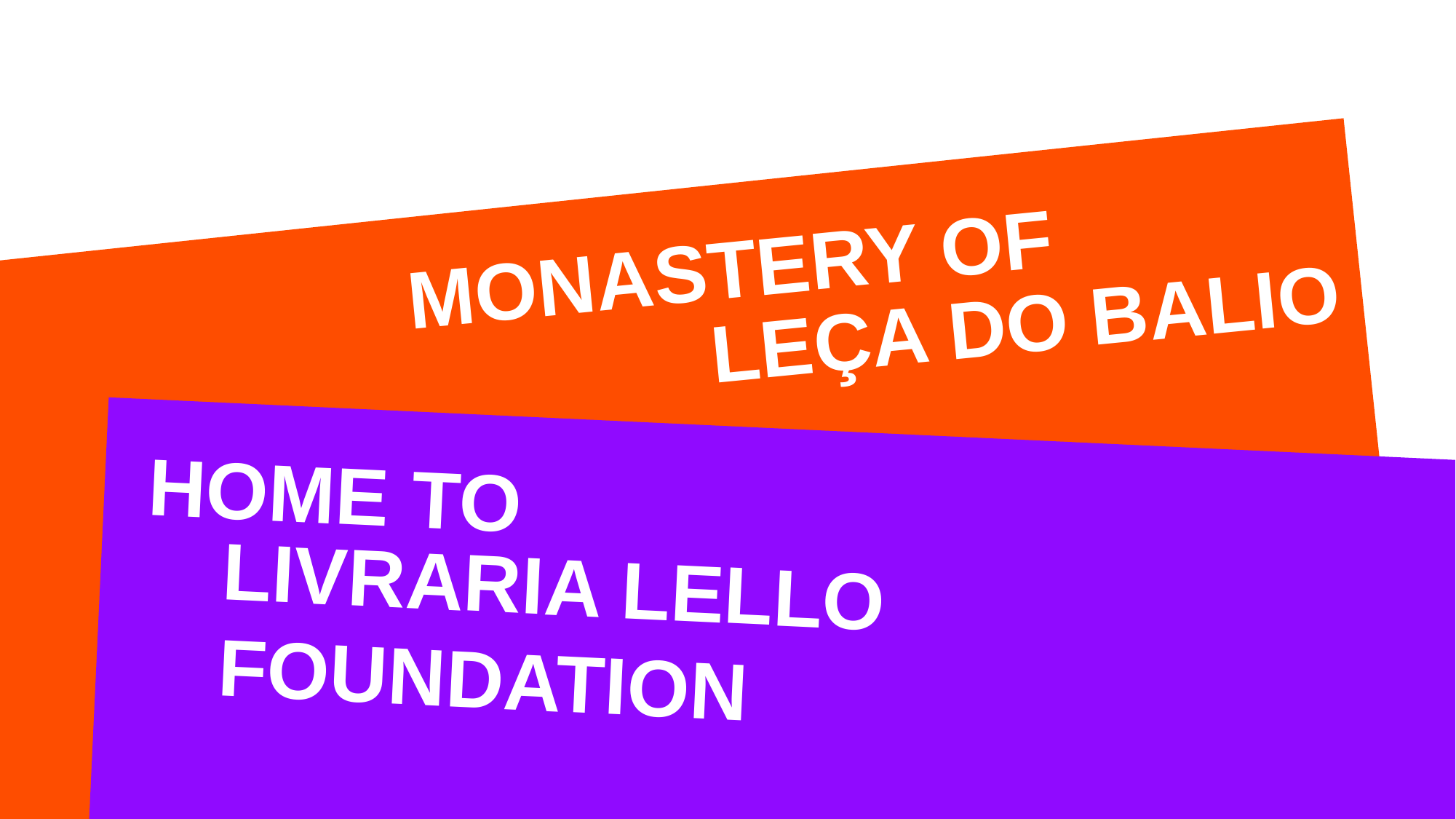

MONASTERY OF
LEÇA DO BALIO

HOME TO
LIVRARIA LELLO FOUNDATION